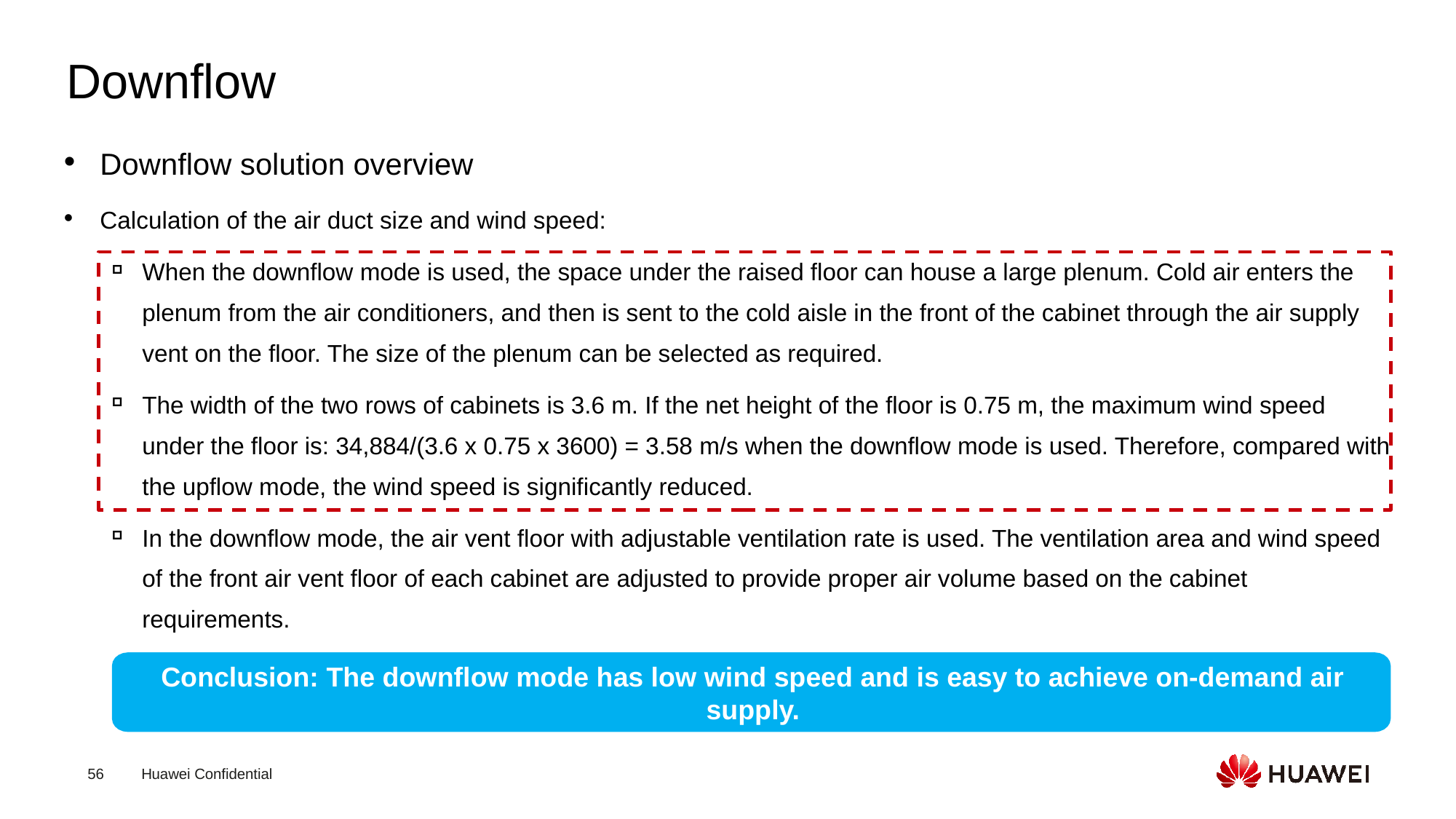

# Downflow
Downflow solution overview
Calculation of the air duct size and wind speed:
When the downflow mode is used, the space under the raised floor can house a large plenum. Cold air enters the plenum from the air conditioners, and then is sent to the cold aisle in the front of the cabinet through the air supply vent on the floor. The size of the plenum can be selected as required.
The width of the two rows of cabinets is 3.6 m. If the net height of the floor is 0.75 m, the maximum wind speed under the floor is: 34,884/(3.6 x 0.75 x 3600) = 3.58 m/s when the downflow mode is used. Therefore, compared with the upflow mode, the wind speed is significantly reduced.
In the downflow mode, the air vent floor with adjustable ventilation rate is used. The ventilation area and wind speed of the front air vent floor of each cabinet are adjusted to provide proper air volume based on the cabinet requirements.

Conclusion: The downflow mode has low wind speed and is easy to achieve on-demand air supply.